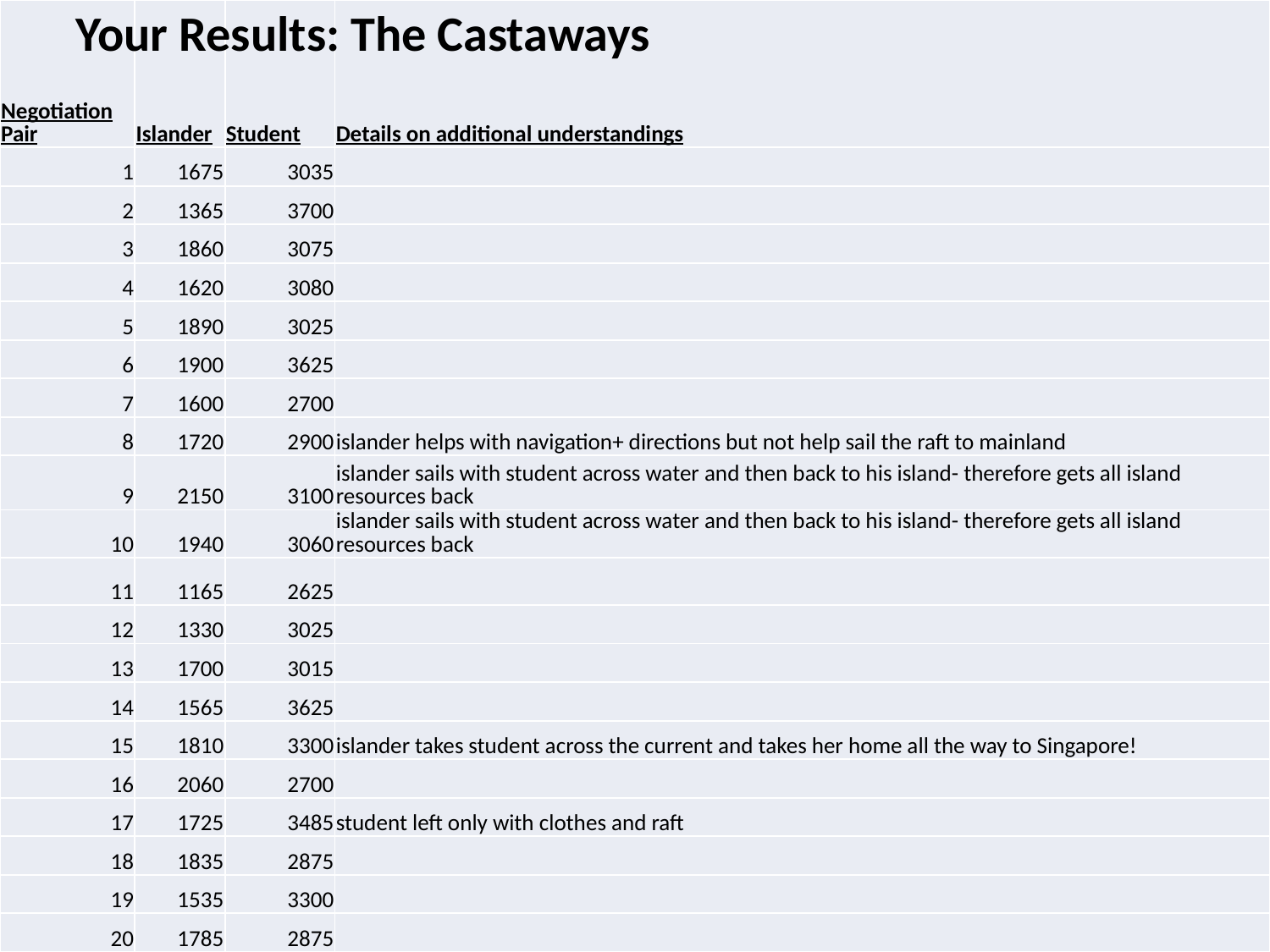

| Negotiation Pair | Islander | Student | Details on additional understandings |
| --- | --- | --- | --- |
| 1 | 1675 | 3035 |  |
| 2 | 1365 | 3700 |  |
| 3 | 1860 | 3075 |  |
| 4 | 1620 | 3080 |  |
| 5 | 1890 | 3025 |  |
| 6 | 1900 | 3625 |  |
| 7 | 1600 | 2700 |  |
| 8 | 1720 | 2900 | islander helps with navigation+ directions but not help sail the raft to mainland |
| 9 | 2150 | 3100 | islander sails with student across water and then back to his island- therefore gets all island resources back |
| 10 | 1940 | 3060 | islander sails with student across water and then back to his island- therefore gets all island resources back |
| 11 | 1165 | 2625 |  |
| 12 | 1330 | 3025 |  |
| 13 | 1700 | 3015 |  |
| 14 | 1565 | 3625 |  |
| 15 | 1810 | 3300 | islander takes student across the current and takes her home all the way to Singapore! |
| 16 | 2060 | 2700 |  |
| 17 | 1725 | 3485 | student left only with clothes and raft |
| 18 | 1835 | 2875 |  |
| 19 | 1535 | 3300 |  |
| 20 | 1785 | 2875 |  |
Your Results: The Castaways